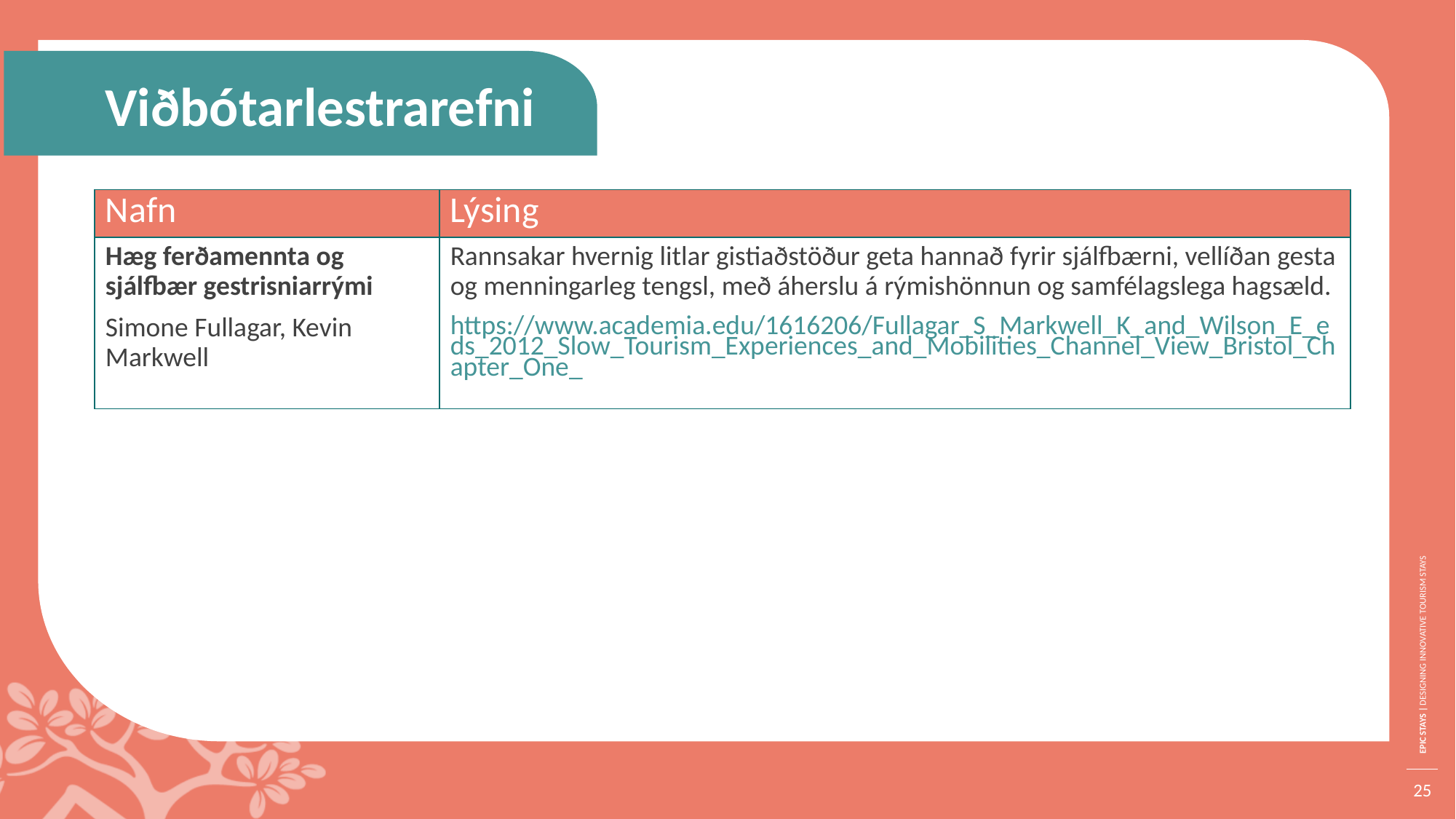

Viðbótarlestrarefni
| Nafn | Lýsing |
| --- | --- |
| Hæg ferðamennta og sjálfbær gestrisniarrými Simone Fullagar, Kevin Markwell | Rannsakar hvernig litlar gistiaðstöður geta hannað fyrir sjálfbærni, vellíðan gesta og menningarleg tengsl, með áherslu á rýmishönnun og samfélagslega hagsæld. https://www.academia.edu/1616206/Fullagar\_S\_Markwell\_K\_and\_Wilson\_E\_eds\_2012\_Slow\_Tourism\_Experiences\_and\_Mobilities\_Channel\_View\_Bristol\_Chapter\_One\_ |
25